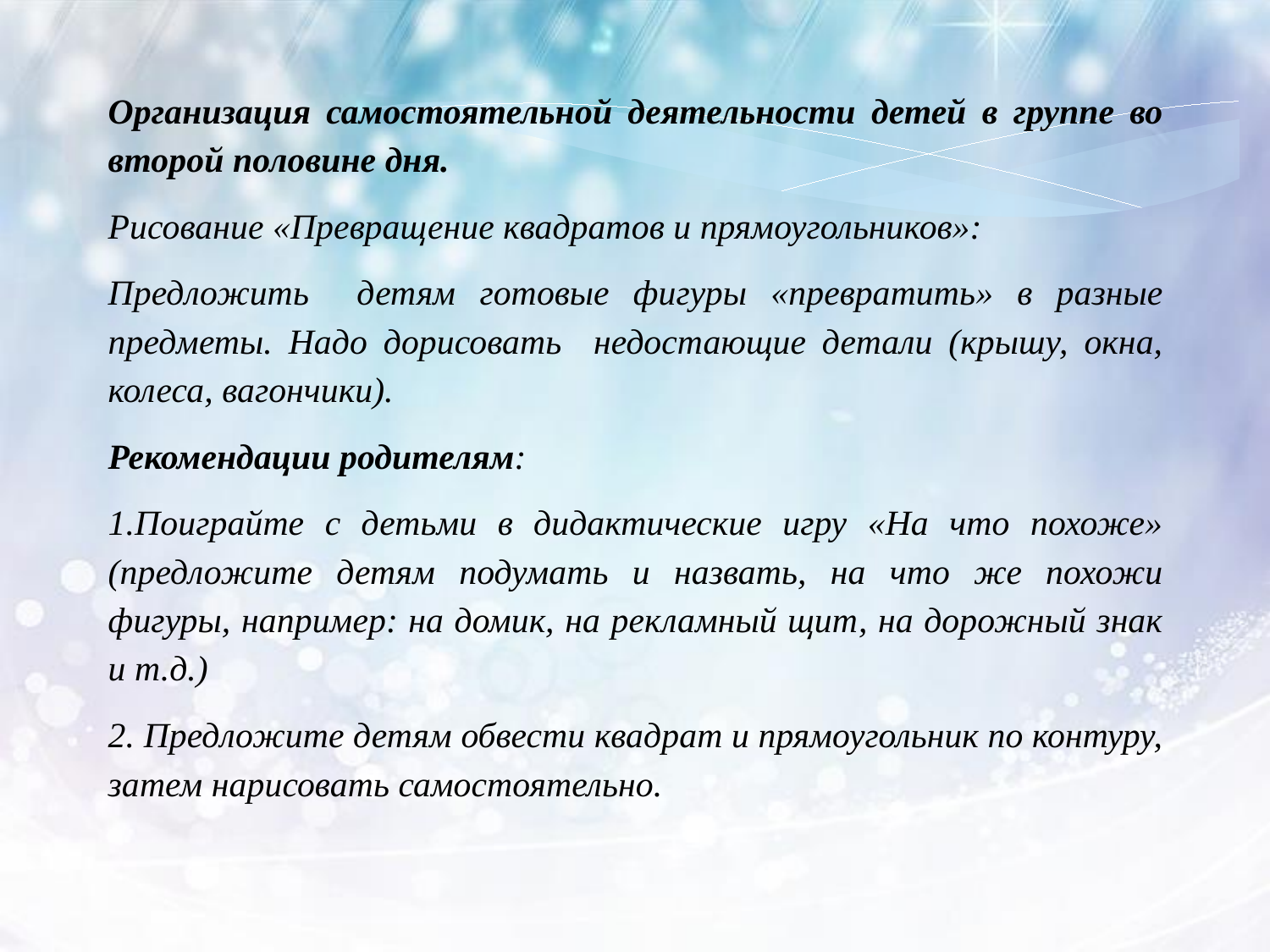

Организация самостоятельной деятельности детей в группе во второй половине дня.
Рисование «Превращение квадратов и прямоугольников»:
Предложить  детям готовые фигуры «превратить» в разные предметы. Надо дорисовать  недостающие детали (крышу, окна, колеса, вагончики).
Рекомендации родителям:
1.Поиграйте с детьми в дидактические игру «На что похоже» (предложите детям подумать и назвать, на что же похожи фигуры, например: на домик, на рекламный щит, на дорожный знак и т.д.)
2. Предложите детям обвести квадрат и прямоугольник по контуру, затем нарисовать самостоятельно.